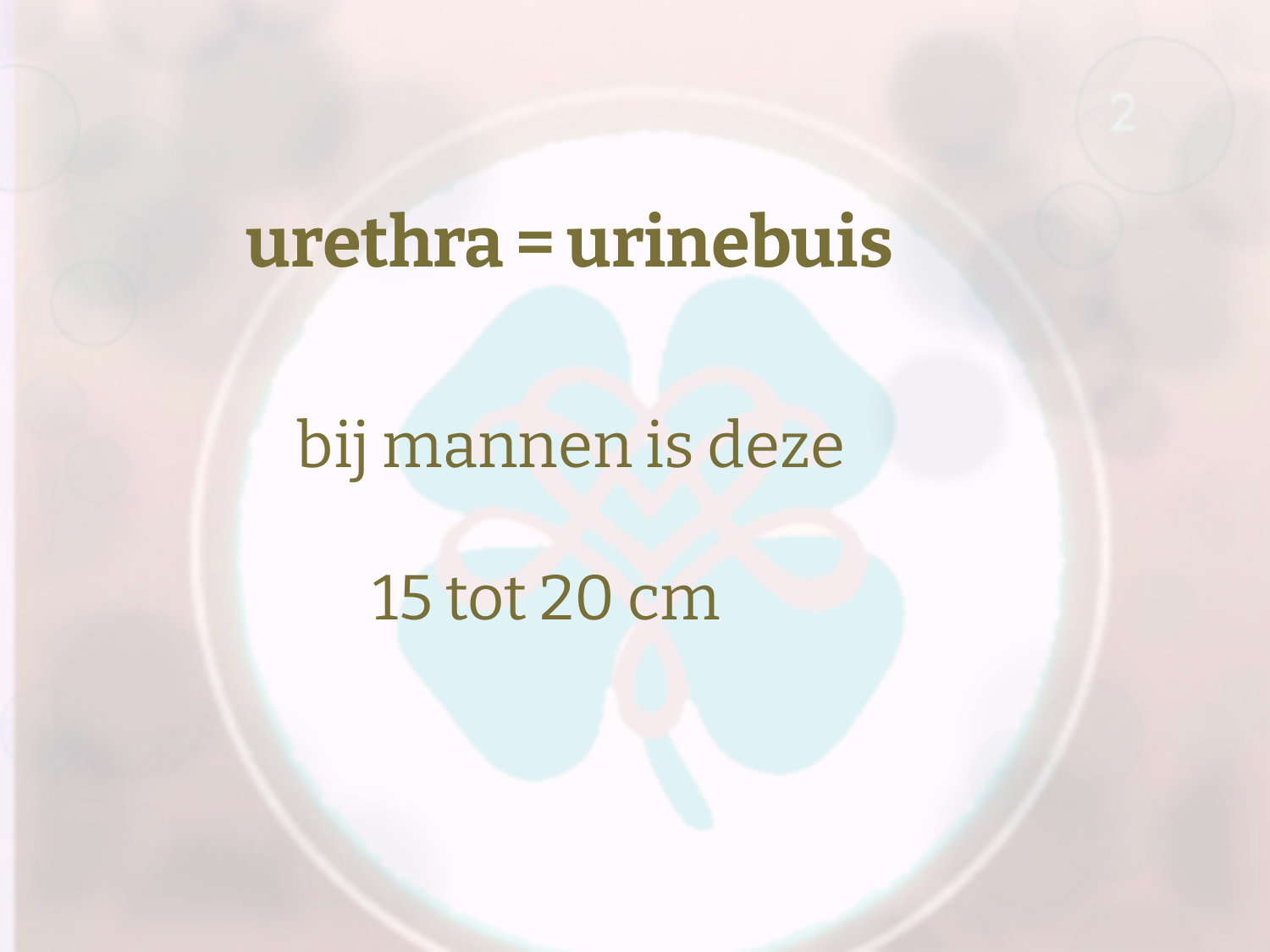

urethra = urinebuis

           bij mannen is deze
                 15 tot 20 cm